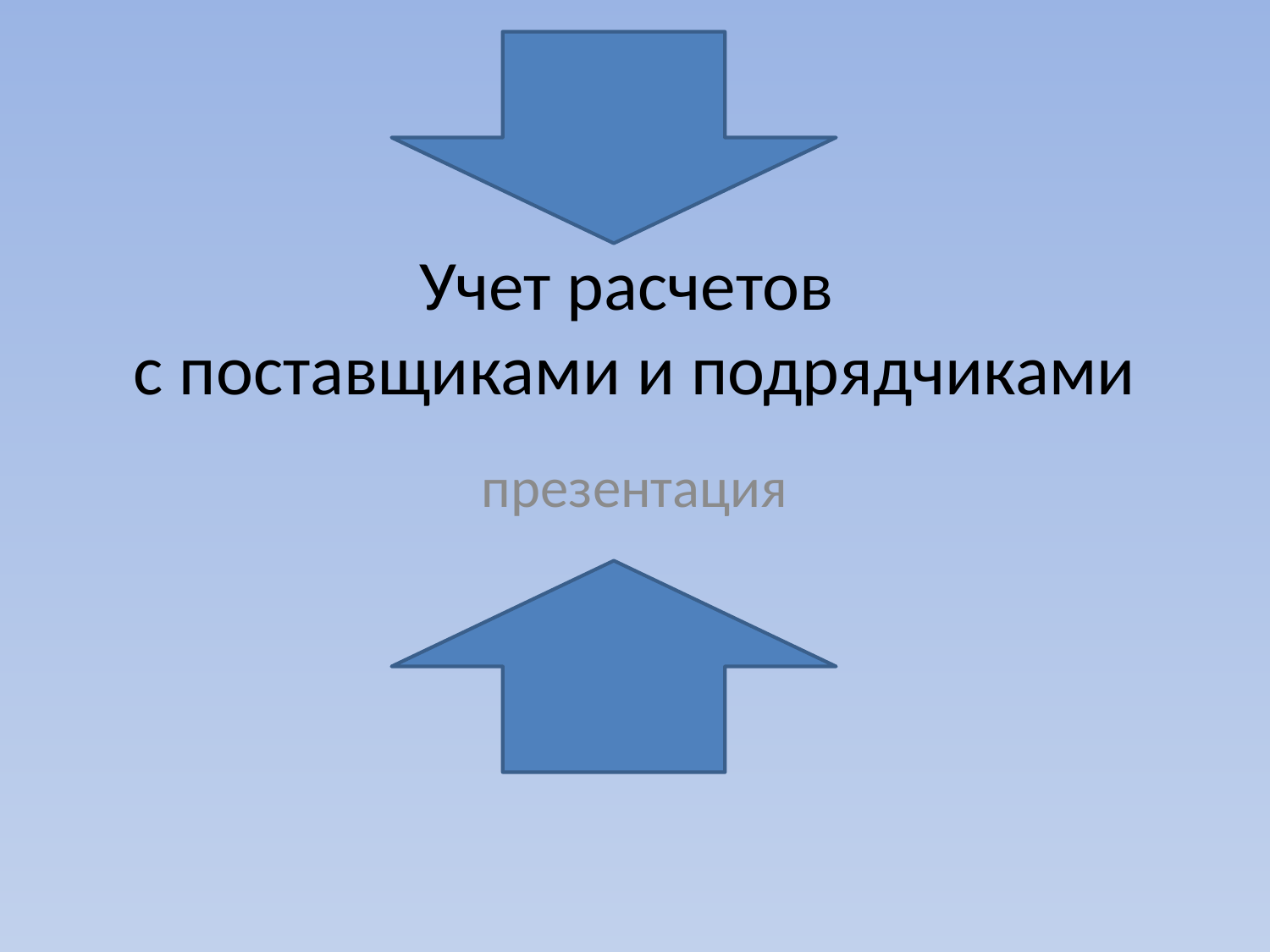

# Учет расчетов с поставщиками и подрядчиками
презентация